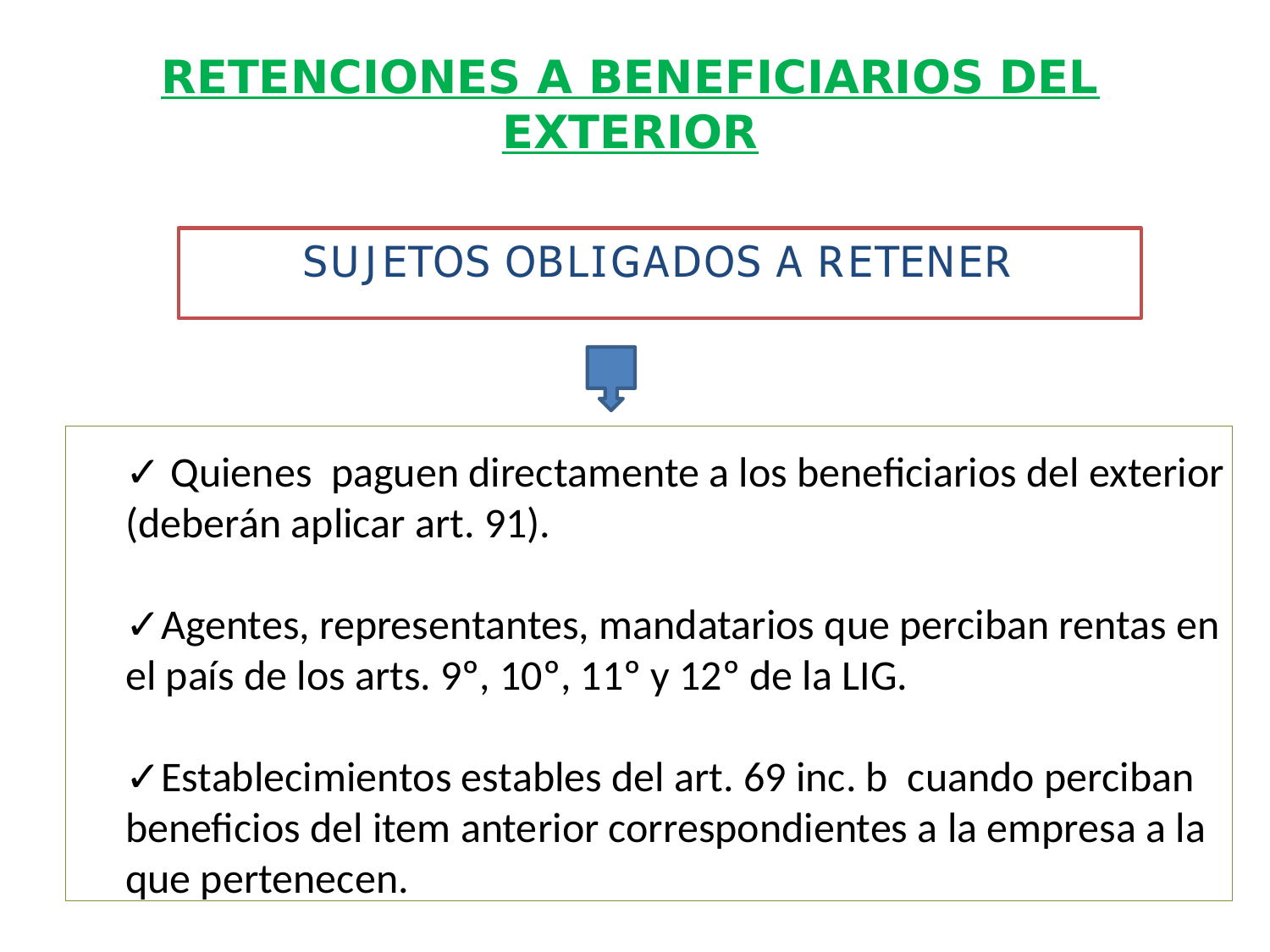

Retenciones a Beneficiarios del Exterior
SUJETOS OBLIGADOS A RETENER

✓ Quienes  paguen directamente a los beneficiarios del exterior (deberán aplicar art. 91).

✓Agentes, representantes, mandatarios que perciban rentas en el país de los arts. 9º, 10º, 11º y 12º de la LIG.

✓Establecimientos estables del art. 69 inc. b  cuando perciban beneficios del item anterior correspondientes a la empresa a la que pertenecen.